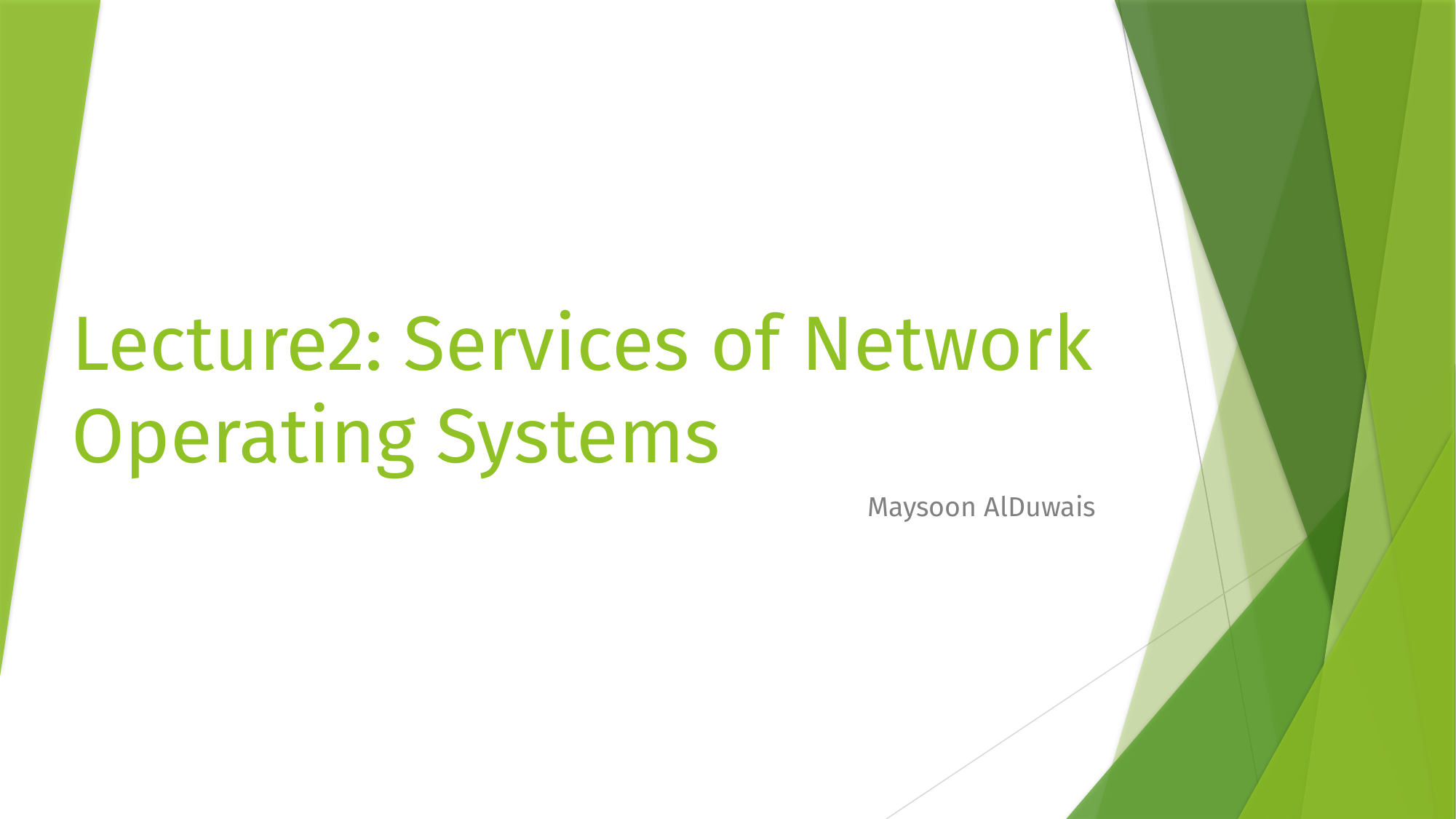

# Lecture2: Services of Network Operating Systems
Maysoon AlDuwais